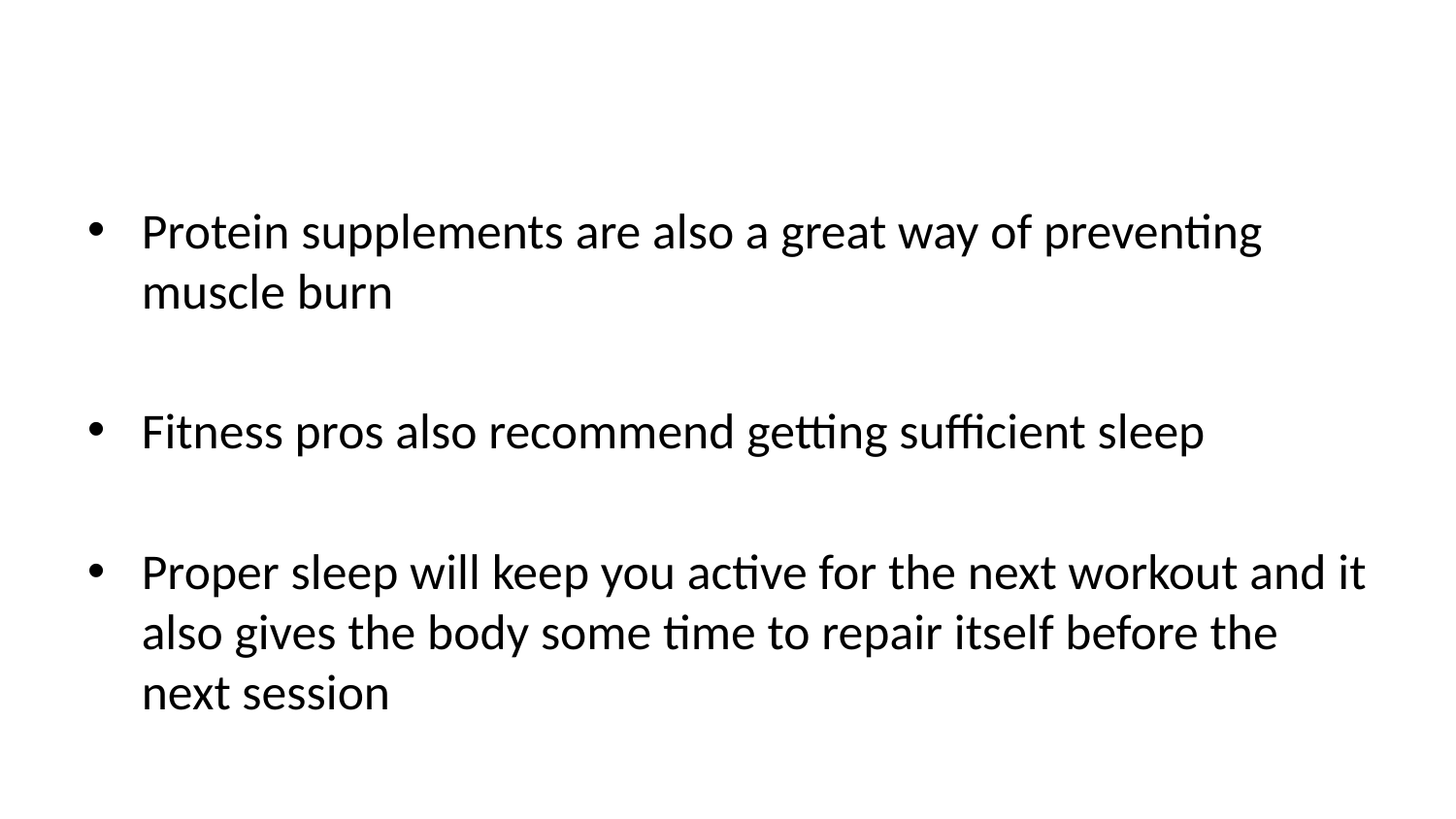

Protein supplements are also a great way of preventing muscle burn

Fitness pros also recommend getting sufficient sleep

Proper sleep will keep you active for the next workout and it also gives the body some time to repair itself before the next session